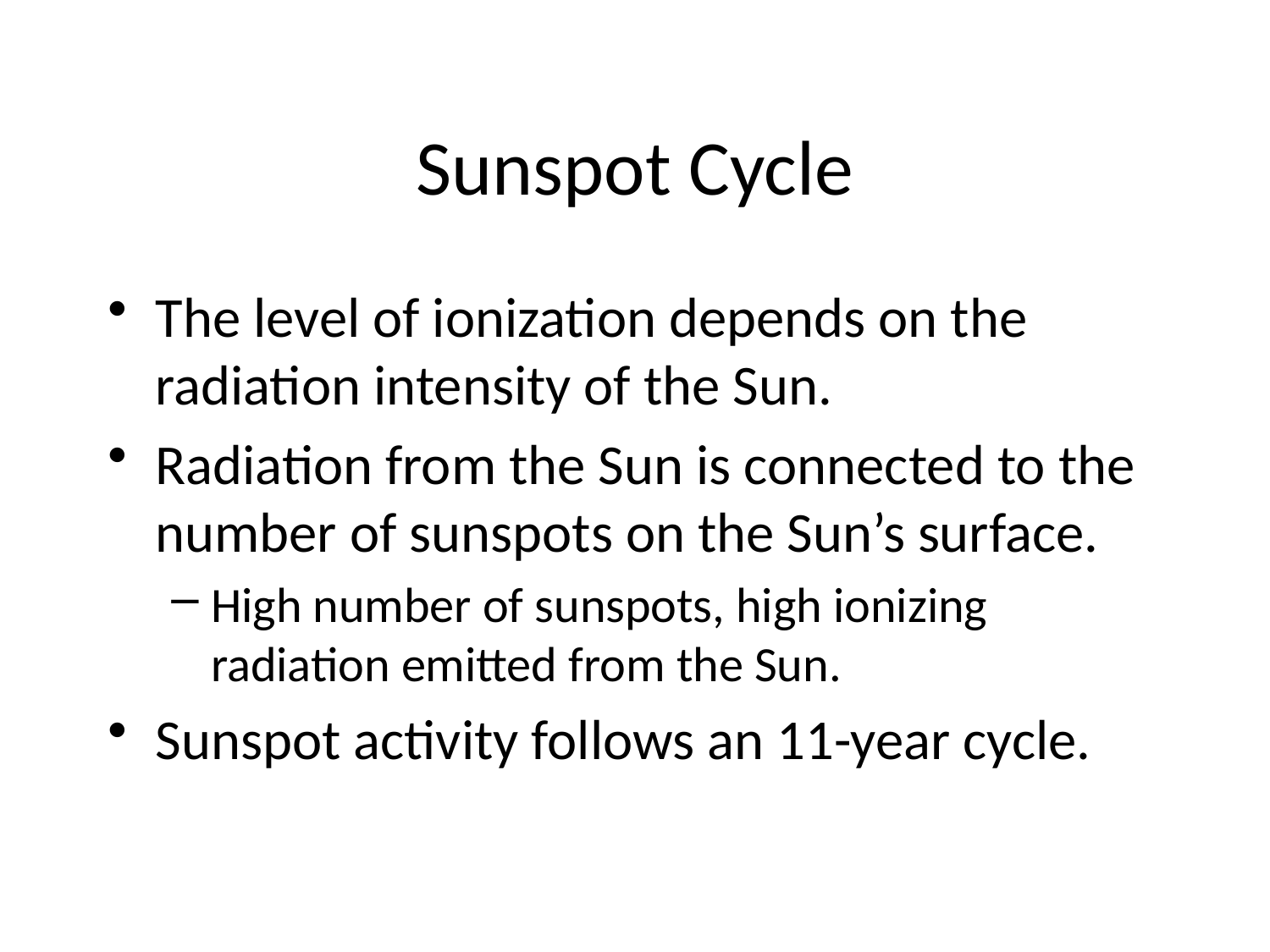

Sunspot Cycle
The level of ionization depends on the radiation intensity of the Sun.
Radiation from the Sun is connected to the number of sunspots on the Sun’s surface.
High number of sunspots, high ionizing radiation emitted from the Sun.
Sunspot activity follows an 11-year cycle.